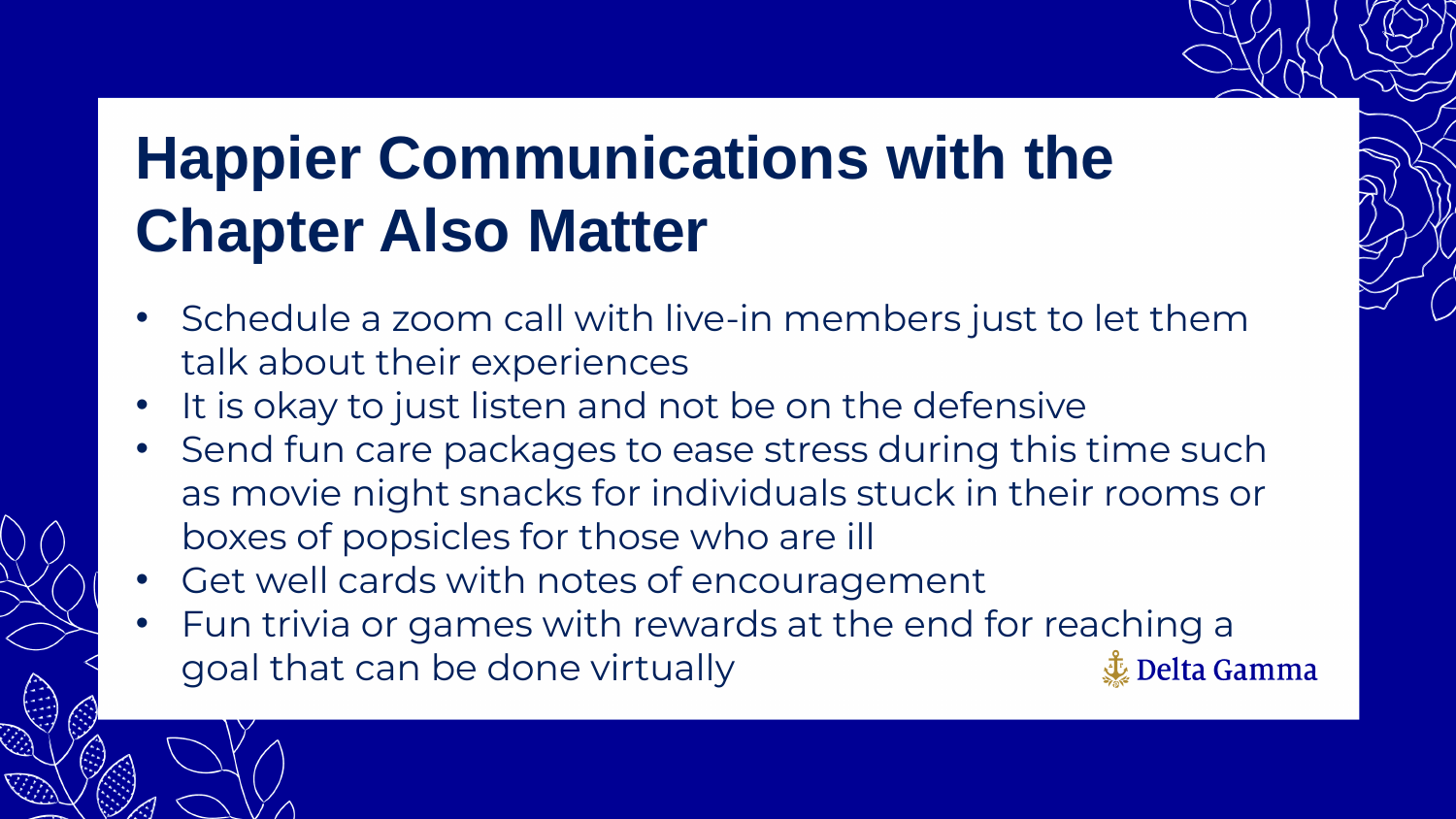

Happier Communications with the Chapter Also Matter
Schedule a zoom call with live-in members just to let them talk about their experiences
It is okay to just listen and not be on the defensive
Send fun care packages to ease stress during this time such as movie night snacks for individuals stuck in their rooms or boxes of popsicles for those who are ill
Get well cards with notes of encouragement
Fun trivia or games with rewards at the end for reaching a goal that can be done virtually